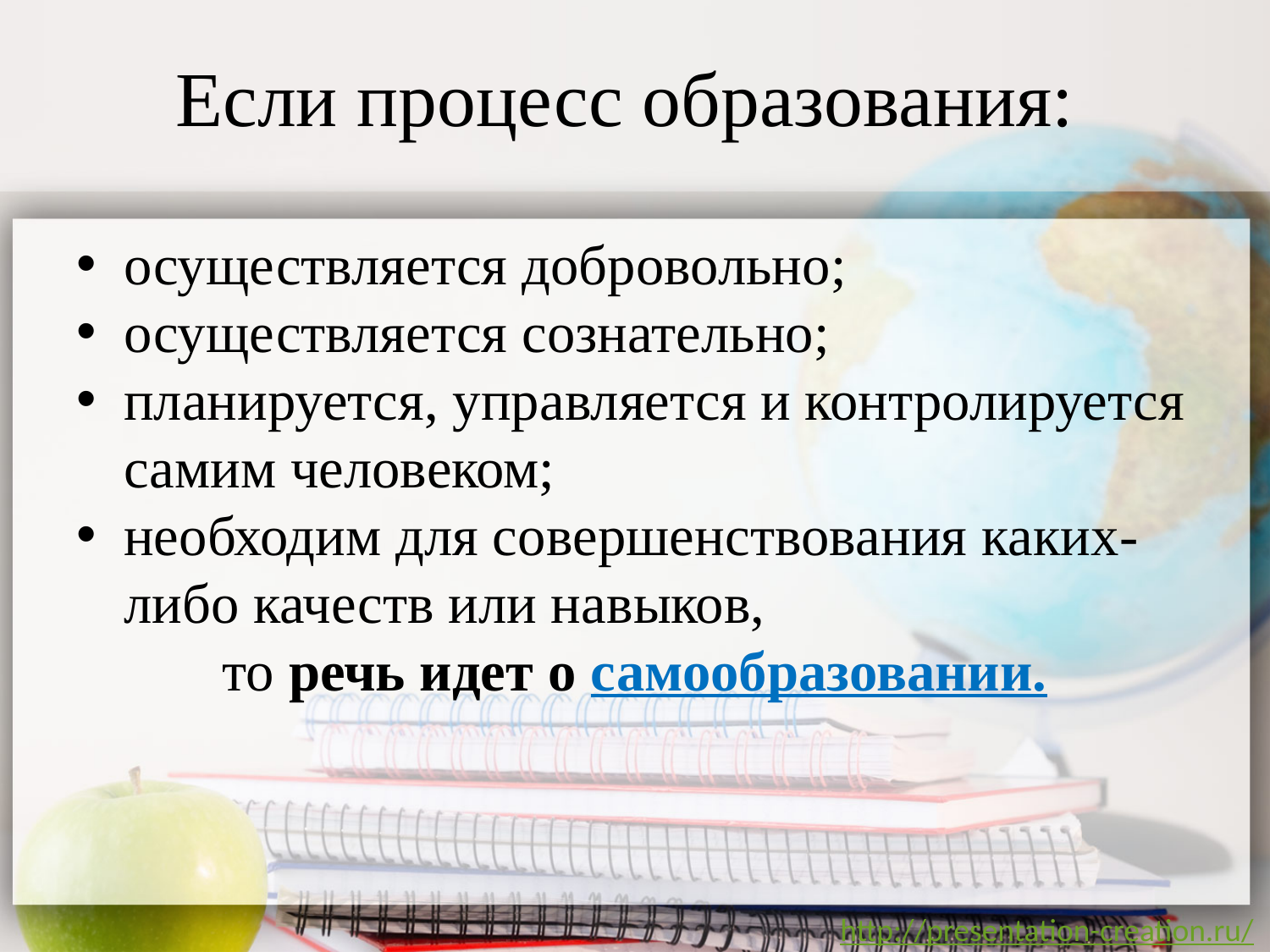

# Если процесс образования:
осуществляется добровольно;
осуществляется сознательно;
планируется, управляется и контролируется самим человеком;
необходим для совершенствования каких-либо качеств или навыков,
то речь идет о самообразовании.